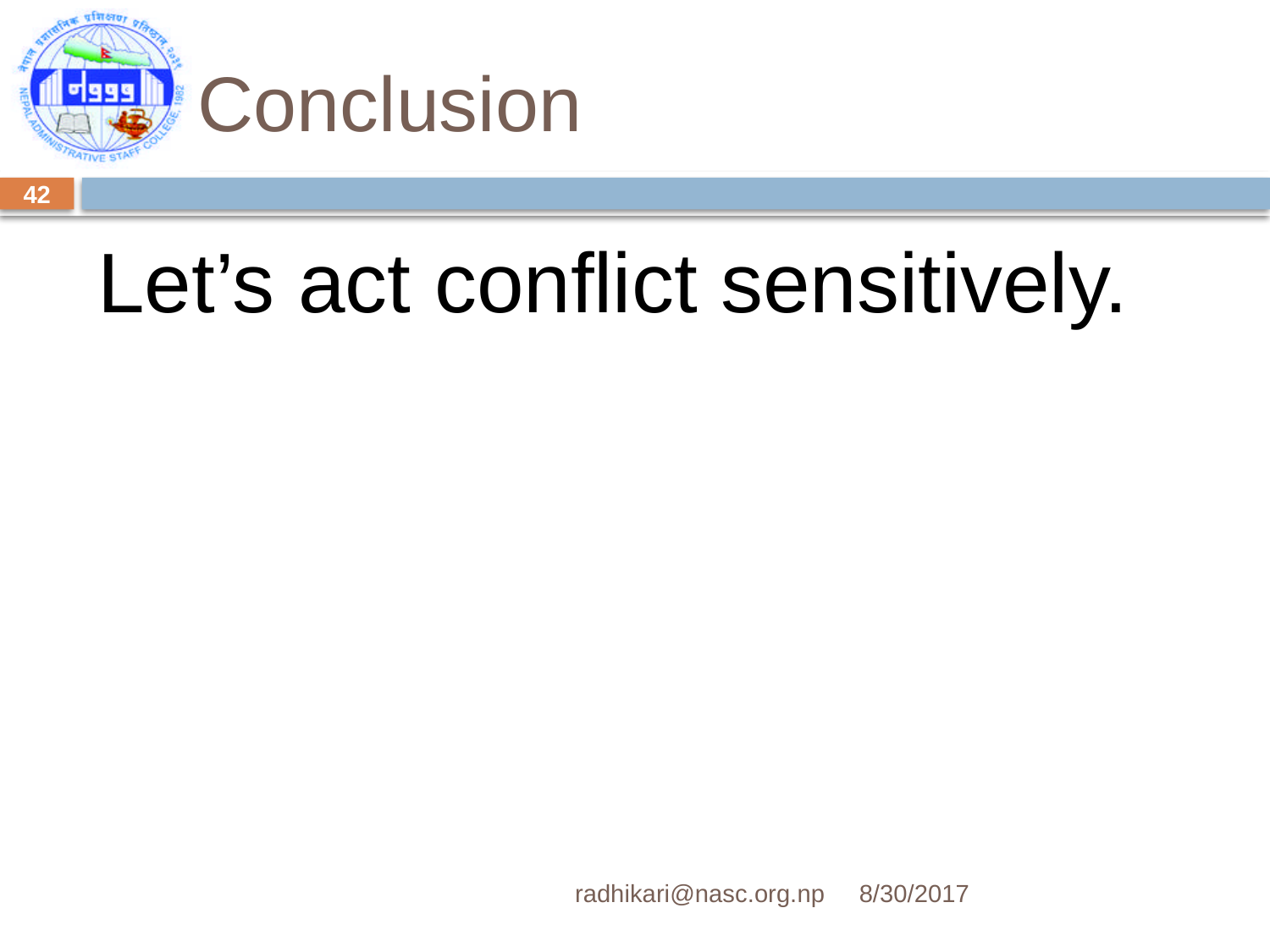

# Conclusion
42
Let’s act conflict sensitively.
radhikari@nasc.org.np
8/30/2017